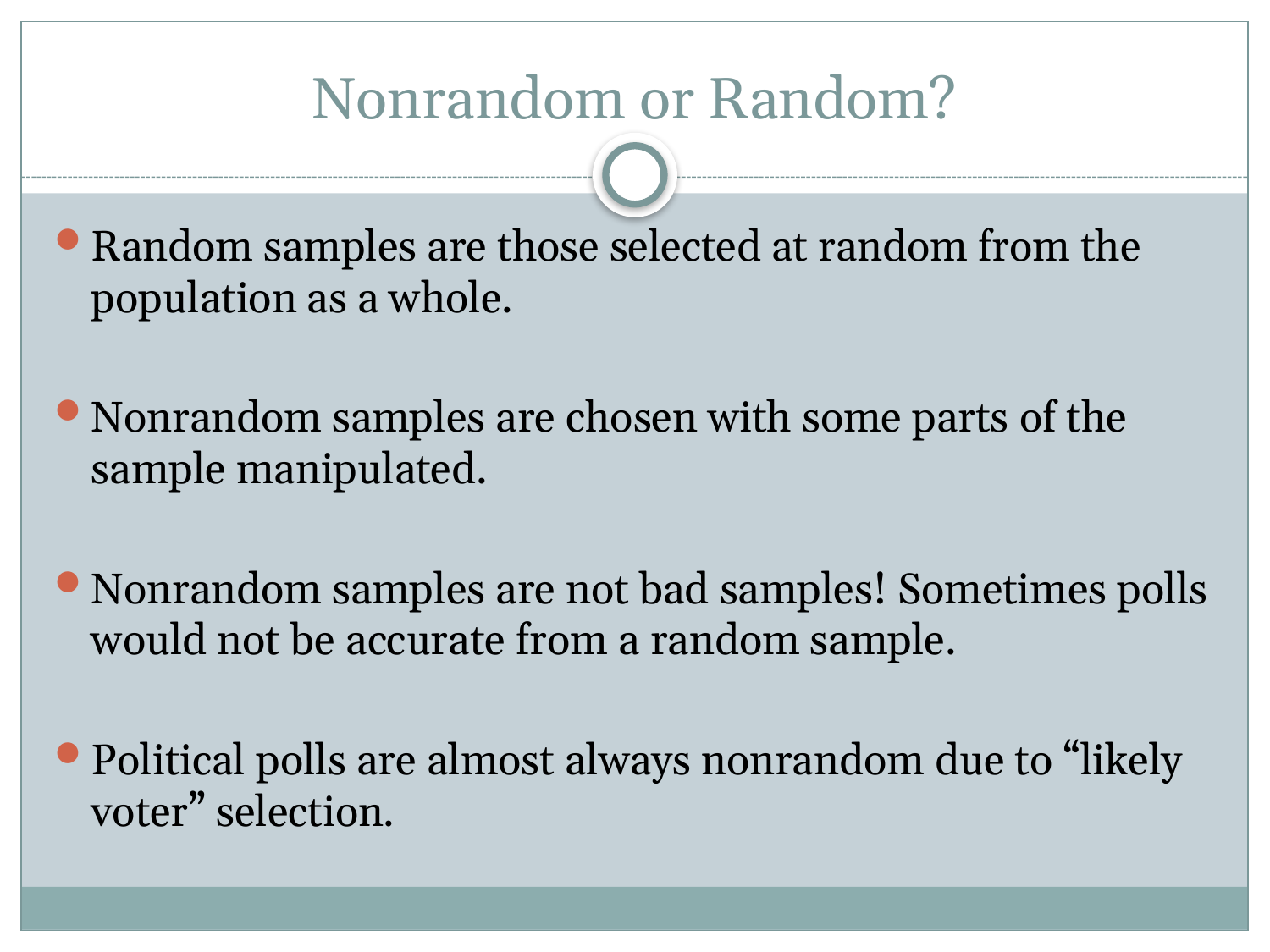

# Nonrandom or Random?
Random samples are those selected at random from the population as a whole.

Nonrandom samples are chosen with some parts of the sample manipulated.

Nonrandom samples are not bad samples! Sometimes polls would not be accurate from a random sample.

Political polls are almost always nonrandom due to “likely voter” selection.